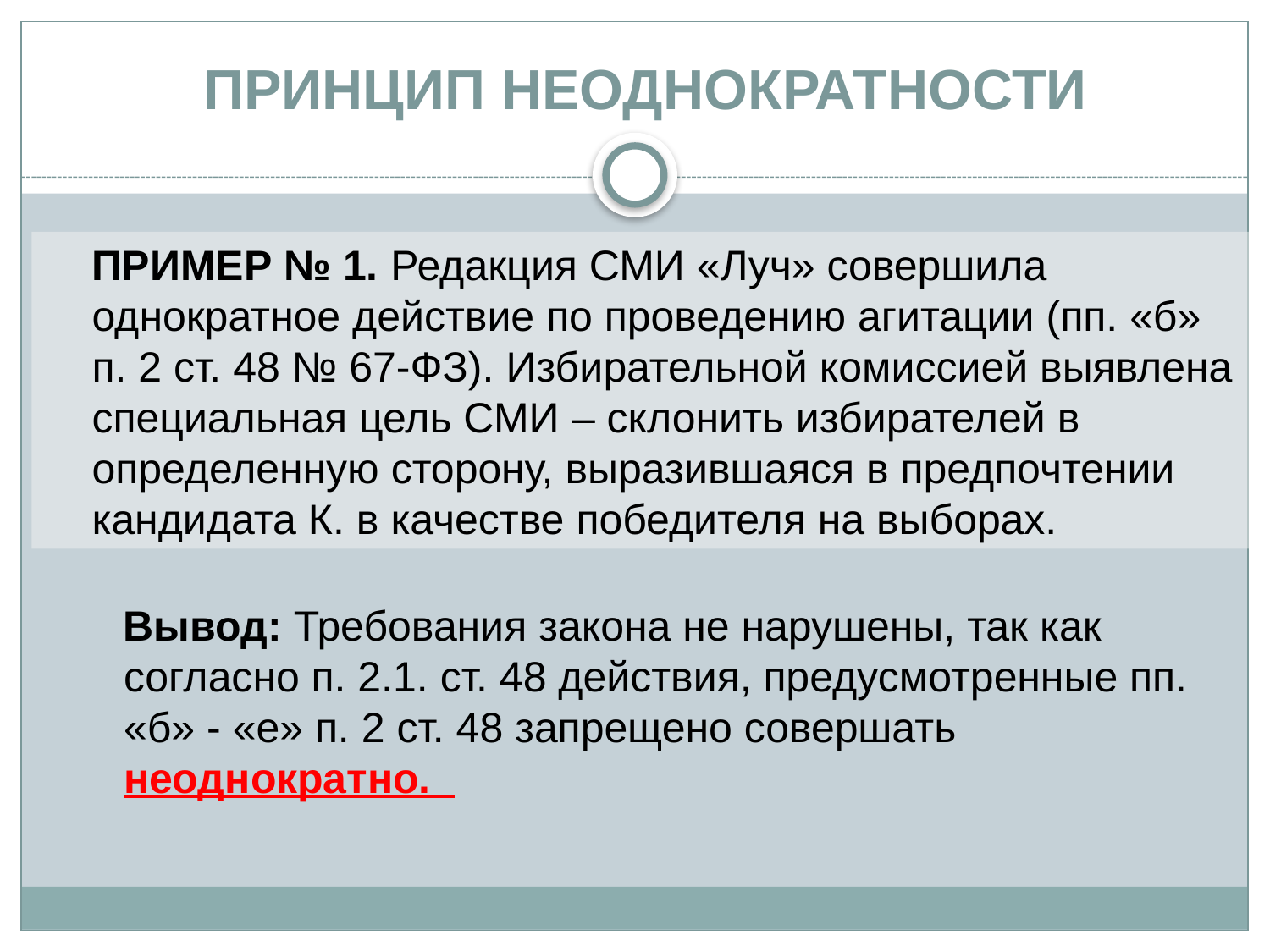

# ПРИНЦИП НЕОДНОКРАТНОСТИ
    ПРИМЕР № 1. Редакция СМИ «Луч» совершила однократное действие по проведению агитации (пп. «б» п. 2 ст. 48 № 67-ФЗ). Избирательной комиссией выявлена специальная цель СМИ – склонить избирателей в определенную сторону, выразившаяся в предпочтении кандидата К. в качестве победителя на выборах.
    Вывод: Требования закона не нарушены, так как согласно п. 2.1. ст. 48 действия, предусмотренные пп. «б» - «е» п. 2 ст. 48 запрещено совершать неоднократно.